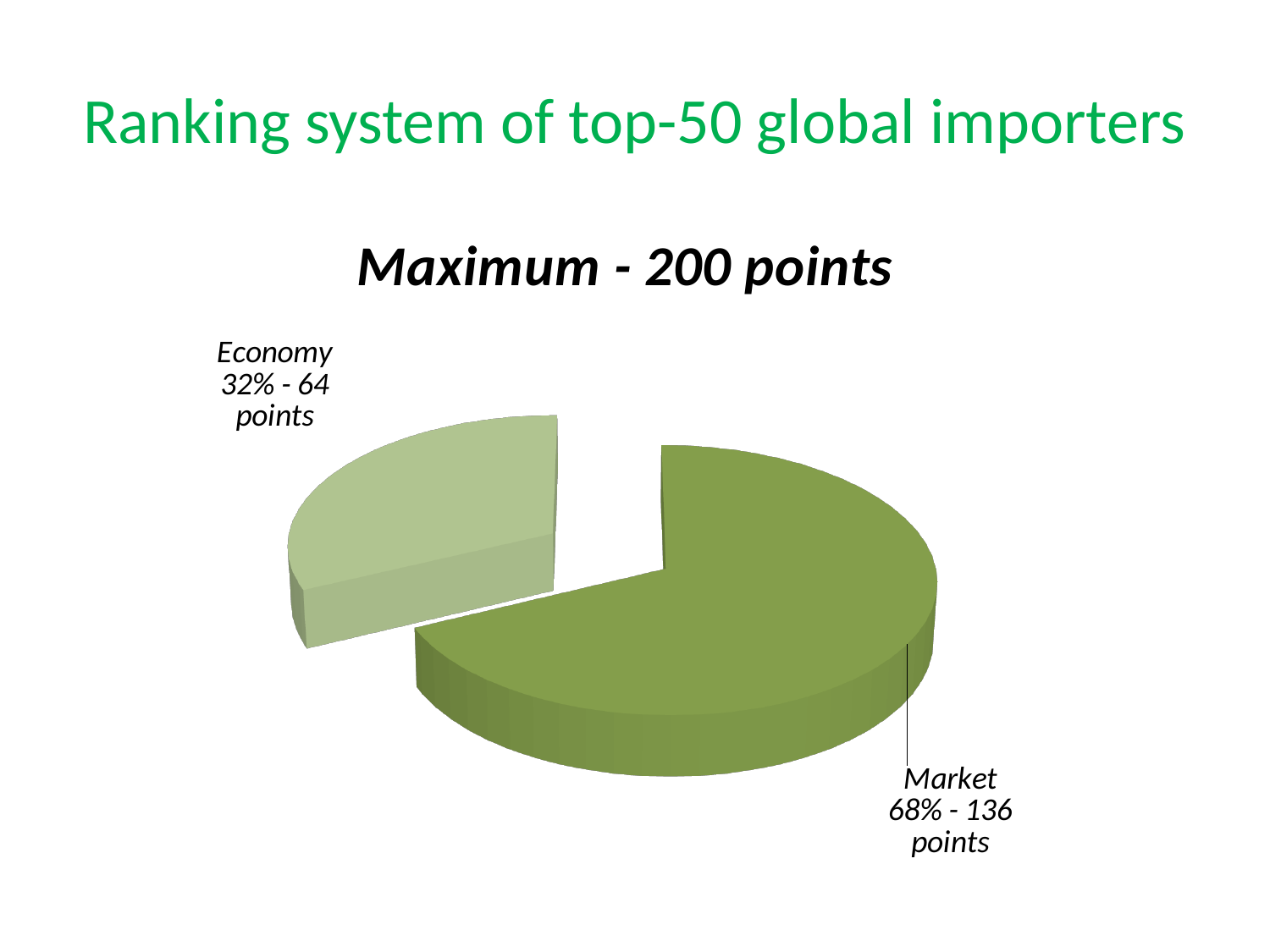

# Ranking system of top-50 global importers

[unsupported chart]